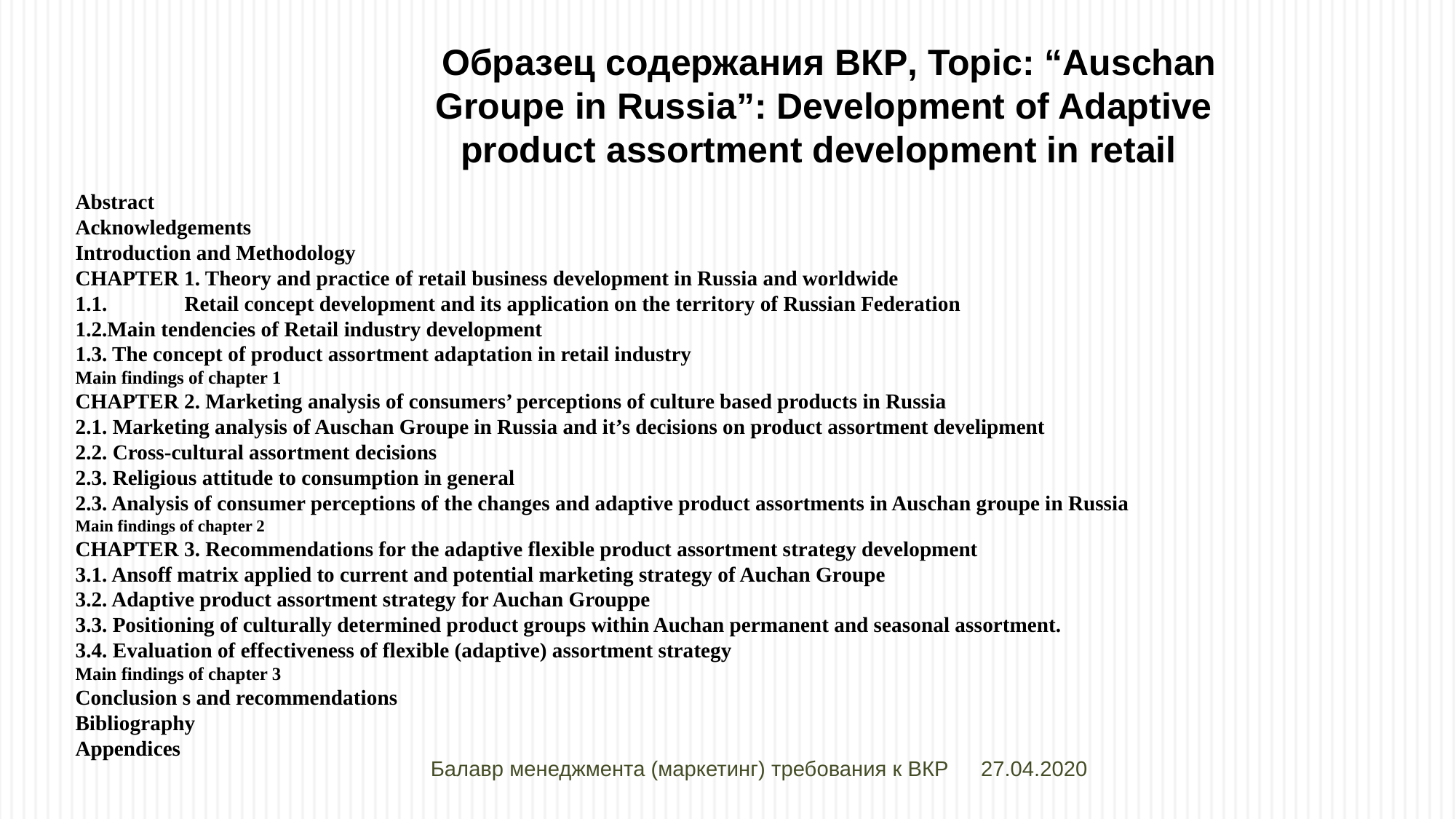

Образец содержания ВКР, Topic: “Auschan Groupe in Russia”: Development of Adaptive  product assortment development in retail
Abstract
Acknowledgements
Introduction and Methodology
CHAPTER 1. Theory and practice of retail business development in Russia and worldwide
1.1.	Retail concept development and its application on the territory of Russian Federation
1.2.Main tendencies of Retail industry development
1.3. The concept of product assortment adaptation in retail industry
Main findings of chapter 1
CHAPTER 2. Marketing analysis of consumers’ perceptions of culture based products in Russia
2.1. Marketing analysis of Auschan Groupe in Russia and it’s decisions on product assortment develipment
2.2. Cross-cultural assortment decisions
2.3. Religious attitude to consumption in general
2.3. Analysis of consumer perceptions of the changes and adaptive product assortments in Auschan groupe in Russia
Main findings of chapter 2
CHAPTER 3. Recommendations for the adaptive flexible product assortment strategy development
3.1. Ansoff matrix applied to current and potential marketing strategy of Auchan Groupe
3.2. Adaptive product assortment strategy for Auchan Grouppe
3.3. Positioning of culturally determined product groups within Auchan permanent and seasonal assortment.
3.4. Evaluation of effectiveness of flexible (adaptive) assortment strategy
Main findings of chapter 3
Conclusion s and recommendations
Bibliography
Appendices
Балавр менеджмента (маркетинг) требования к ВКР
27.04.2020